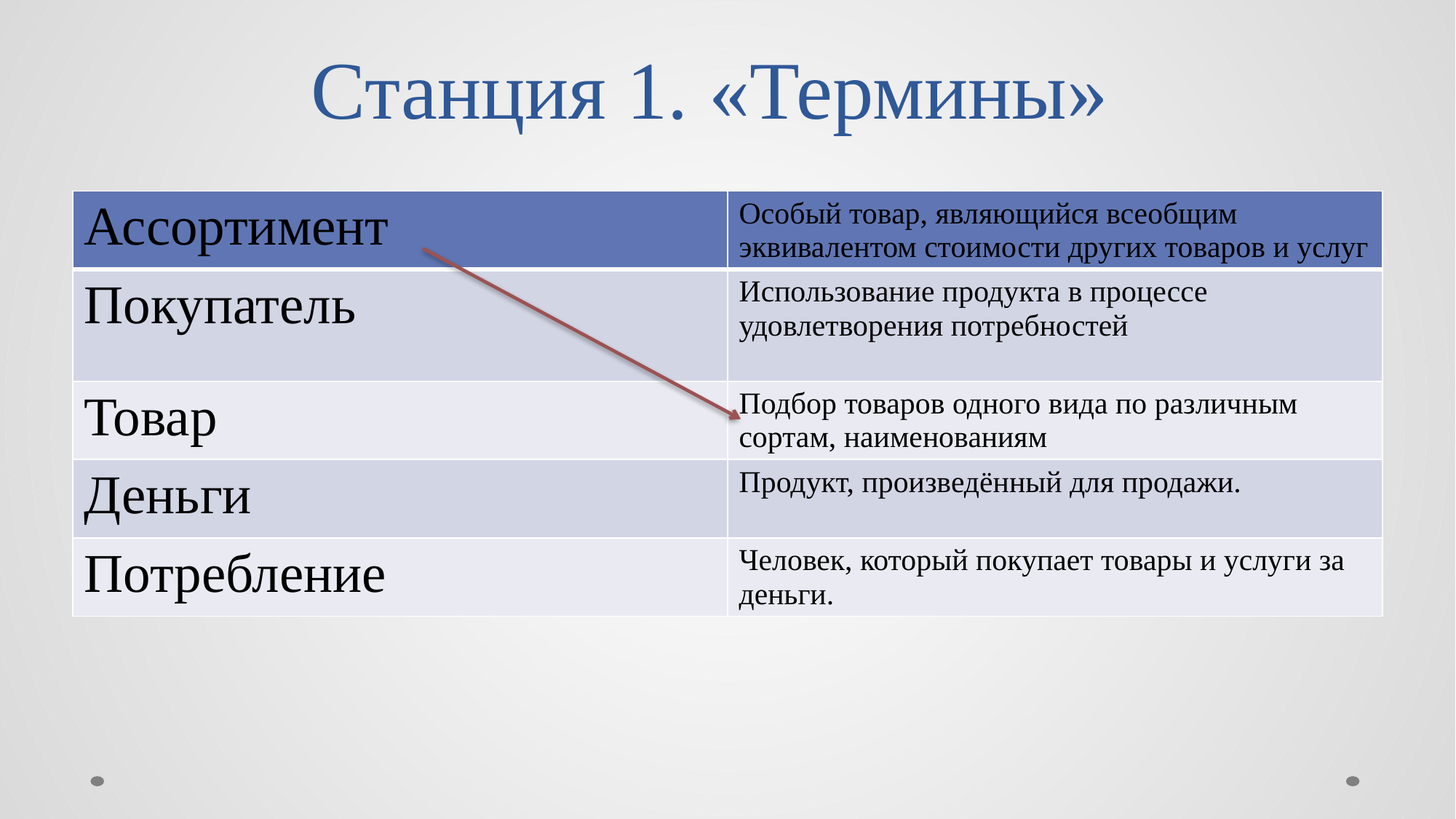

# Станция 1. «Термины»
| Ассортимент | Особый товар, являющийся всеобщим эквивалентом стоимости других товаров и услуг |
| --- | --- |
| Покупатель | Использование продукта в процессе удовлетворения потребностей |
| Товар | Подбор товаров одного вида по различным сортам, наименованиям |
| Деньги | Продукт, произведённый для продажи. |
| Потребление | Человек, который покупает товары и услуги за деньги. |